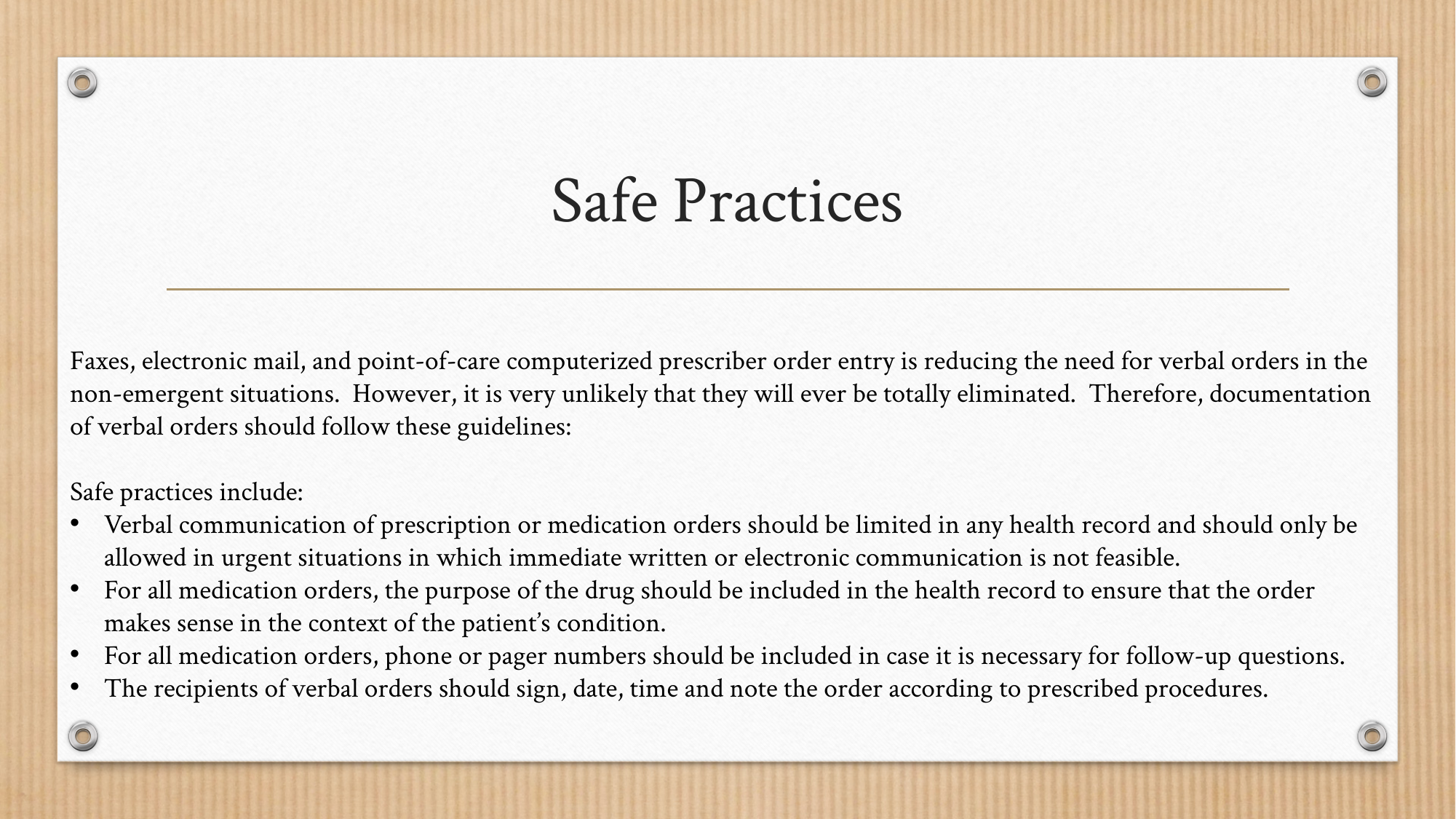

# Safe Practices
Faxes, electronic mail, and point-of-care computerized prescriber order entry is reducing the need for verbal orders in the non-emergent situations.  However, it is very unlikely that they will ever be totally eliminated.  Therefore, documentation of verbal orders should follow these guidelines:

Safe practices include:
Verbal communication of prescription or medication orders should be limited in any health record and should only be allowed in urgent situations in which immediate written or electronic communication is not feasible.
For all medication orders, the purpose of the drug should be included in the health record to ensure that the order makes sense in the context of the patient’s condition.
For all medication orders, phone or pager numbers should be included in case it is necessary for follow-up questions.
The recipients of verbal orders should sign, date, time and note the order according to prescribed procedures.